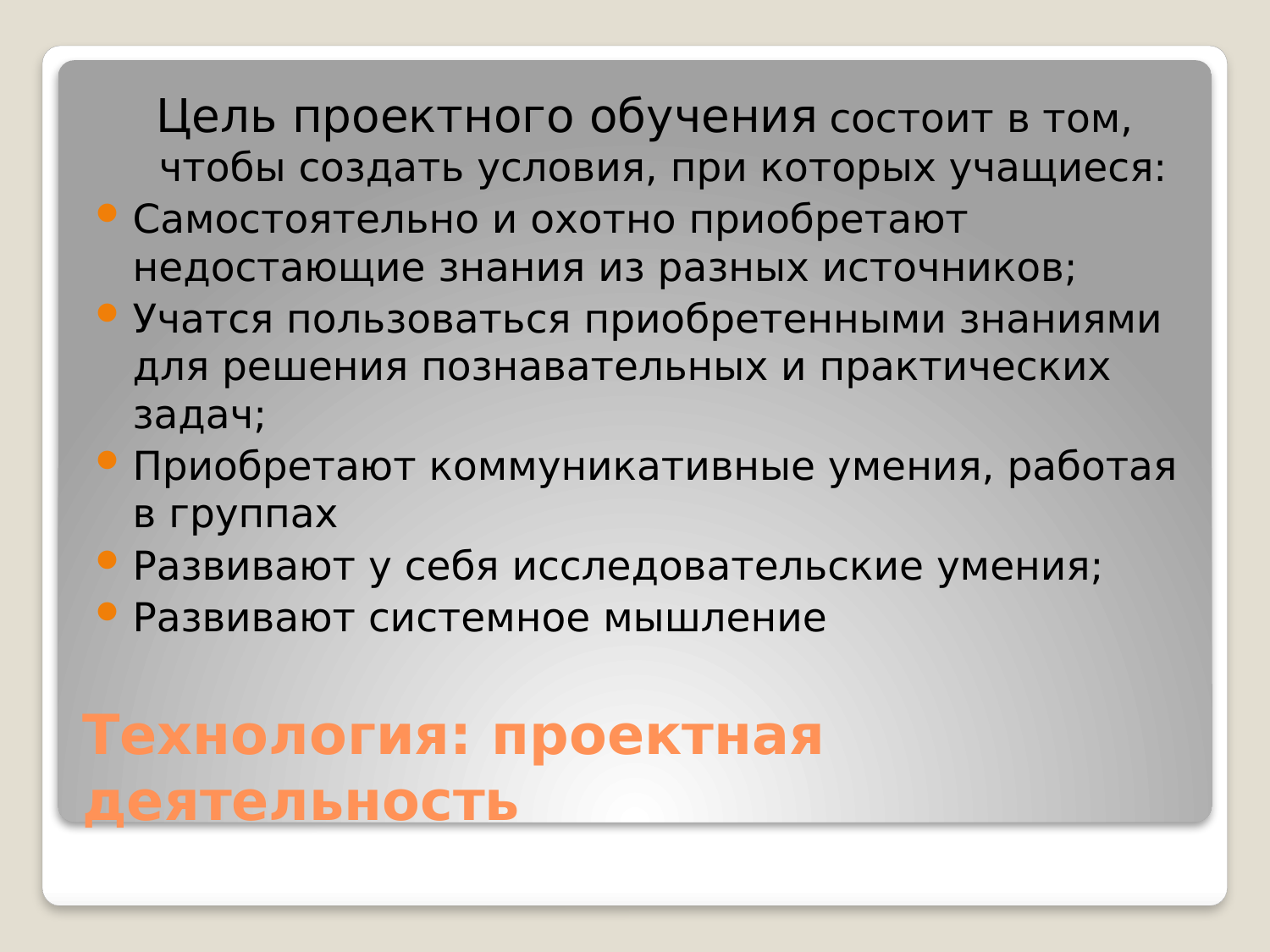

Цель проектного обучения состоит в том, чтобы создать условия, при которых учащиеся:
Самостоятельно и охотно приобретают недостающие знания из разных источников;
Учатся пользоваться приобретенными знаниями для решения познавательных и практических задач;
Приобретают коммуникативные умения, работая в группах
Развивают у себя исследовательские умения;
Развивают системное мышление
# Технология: проектная деятельность